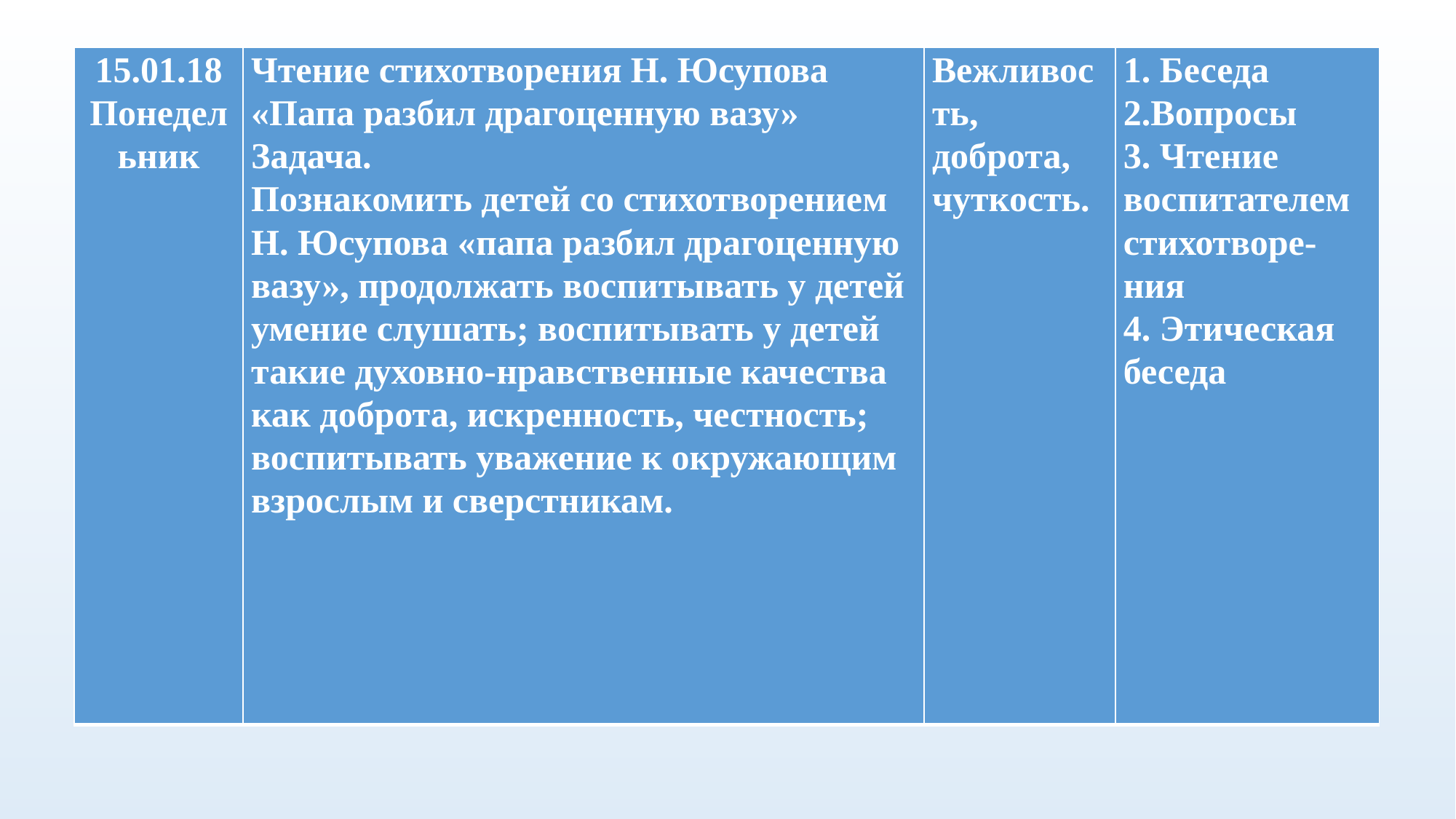

| 15.01.18 Понедельник | Чтение стихотворения Н. Юсупова «Папа разбил драгоценную вазу» Задача. Познакомить детей со стихотворением Н. Юсупова «папа разбил драгоценную вазу», продолжать воспитывать у детей умение слушать; воспитывать у детей такие духовно-нравственные качества как доброта, искренность, честность; воспитывать уважение к окружающим взрослым и сверстникам. | Вежливость, доброта, чуткость. | 1. Беседа 2.Вопросы 3. Чтение воспитателем стихотворе-ния 4. Этическая беседа |
| --- | --- | --- | --- |